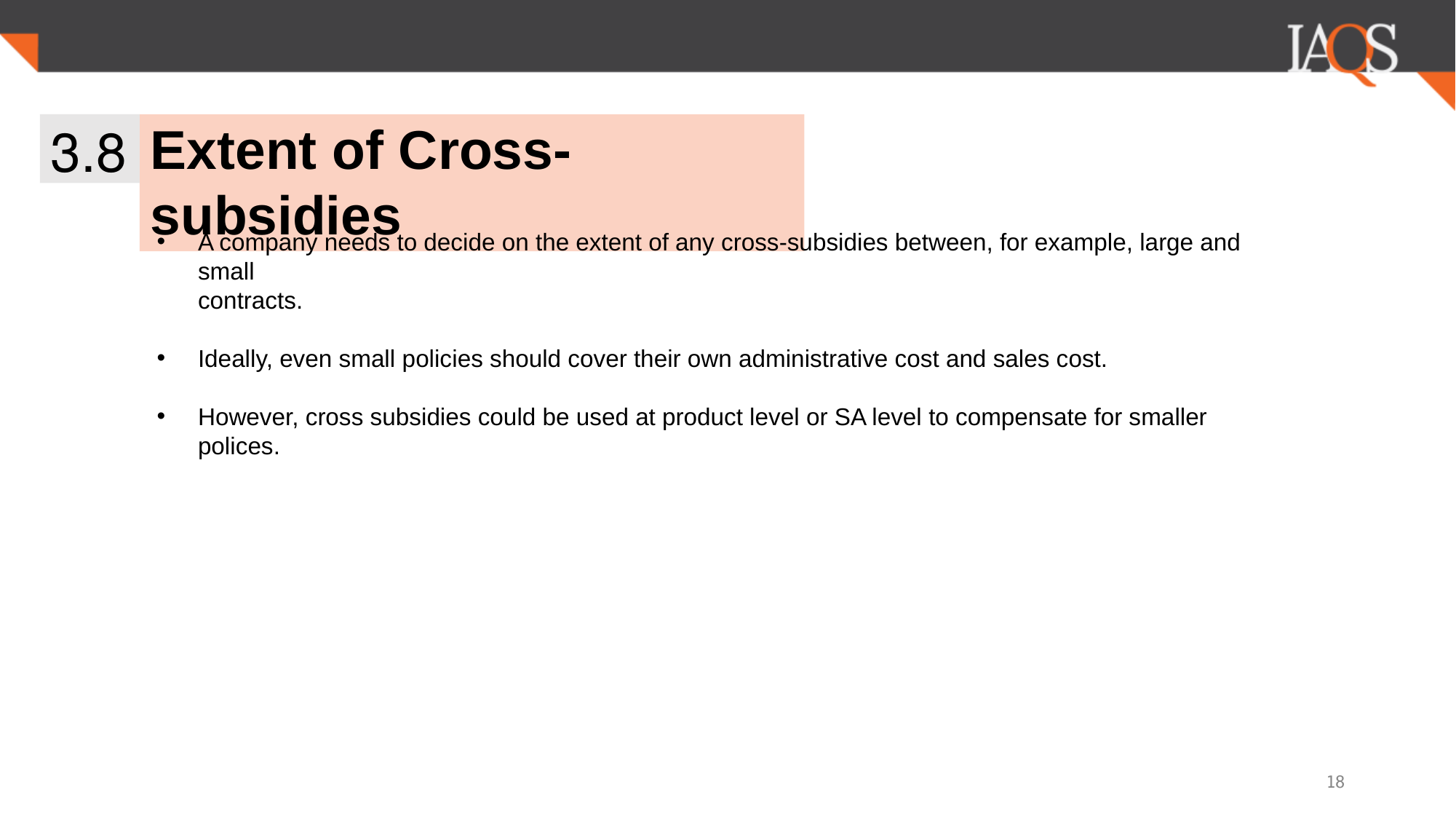

3.8
# Extent of Cross-subsidies
A company needs to decide on the extent of any cross-subsidies between, for example, large and small
contracts.
Ideally, even small policies should cover their own administrative cost and sales cost.
However, cross subsidies could be used at product level or SA level to compensate for smaller polices.
18